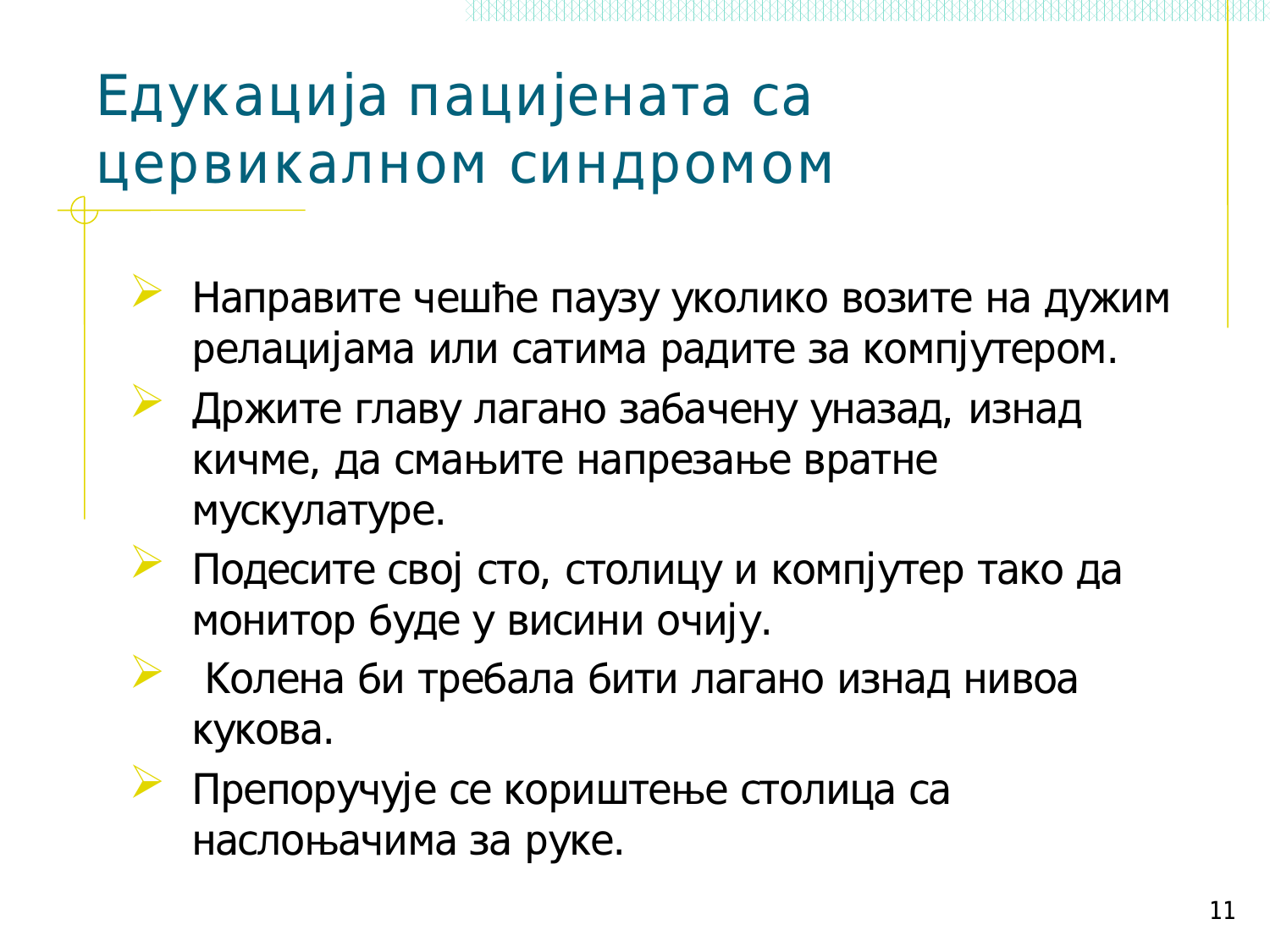

# Едукација пацијената са цервикалном синдромом
Направите чешће паузу уколико возите на дужим релацијама или сатима радите за компјутером.
Држите главу лагано забачену уназад, изнад кичме, да смањите напрезање вратне мускулатуре.
Подесите свој сто, столицу и компјутер тако да монитор буде у висини очију.
 Колена би требала бити лагано изнад нивоа кукова.
Препоручује се кориштење столица са наслоњачима за руке.
11